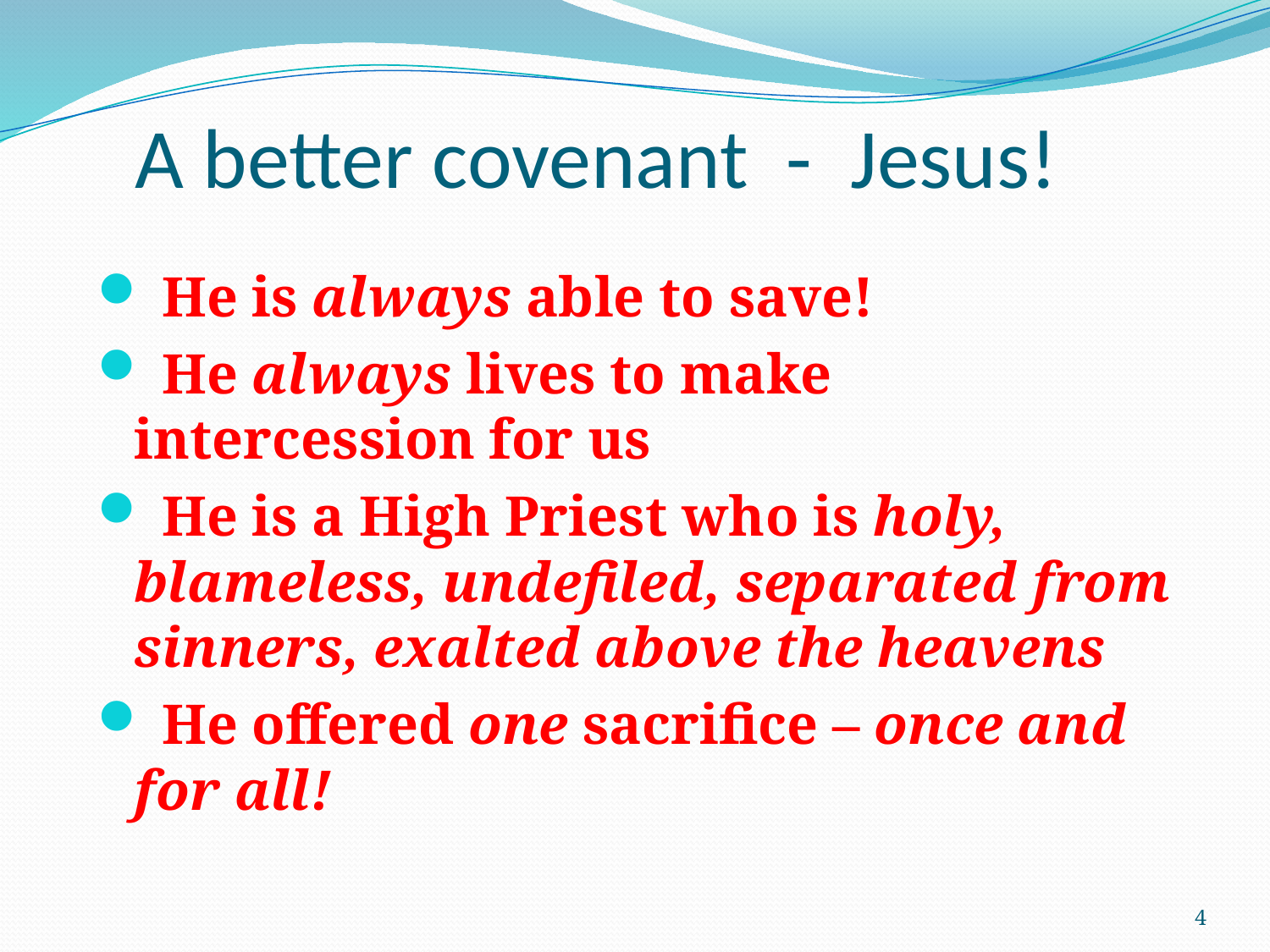

# A better covenant  -  Jesus!
 He is always able to save!
 He always lives to make intercession for us
 He is a High Priest who is holy, blameless, undefiled, separated from sinners, exalted above the heavens
 He offered one sacrifice – once and for all!

4